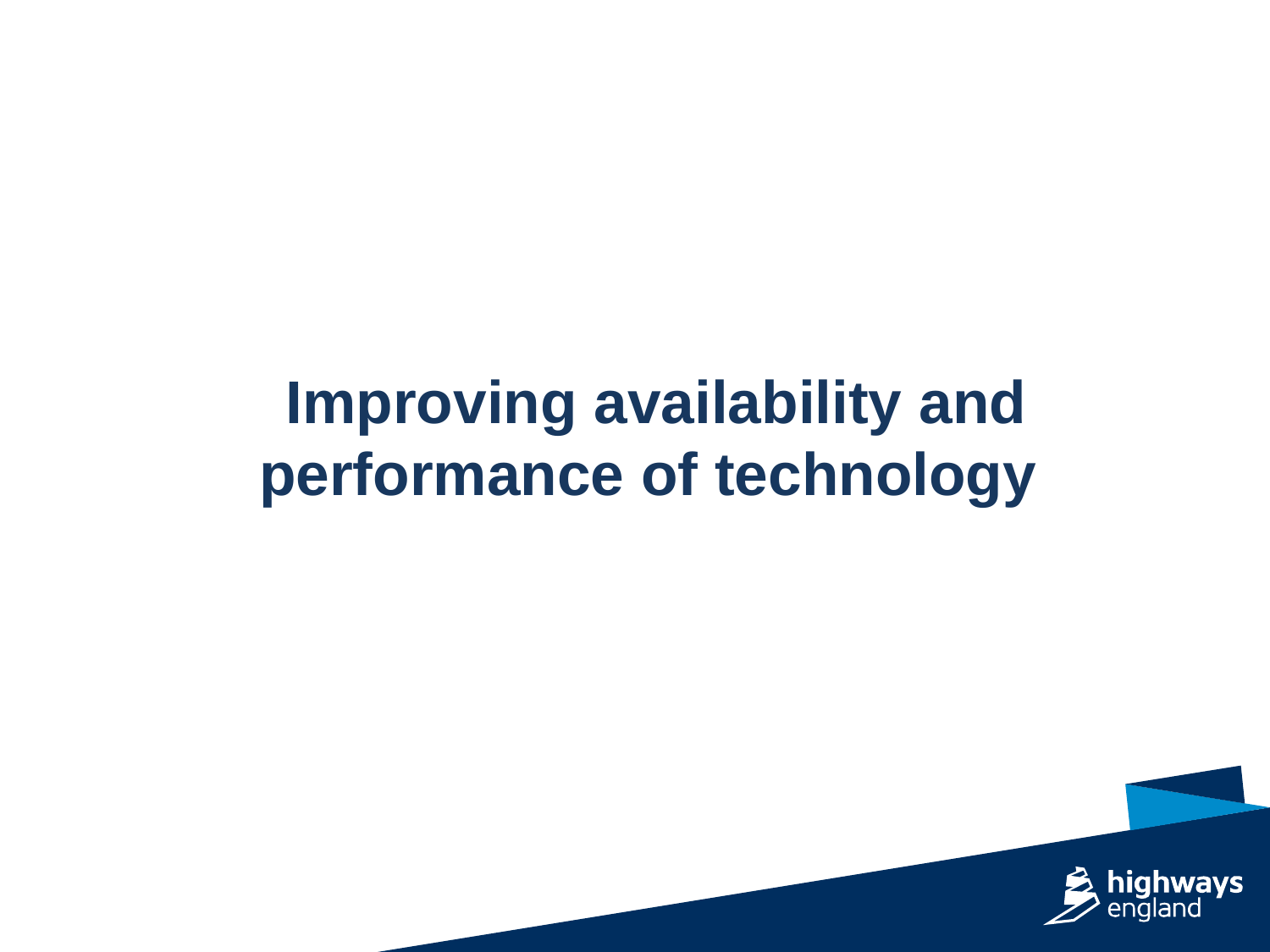

# Improving availability and performance of technology